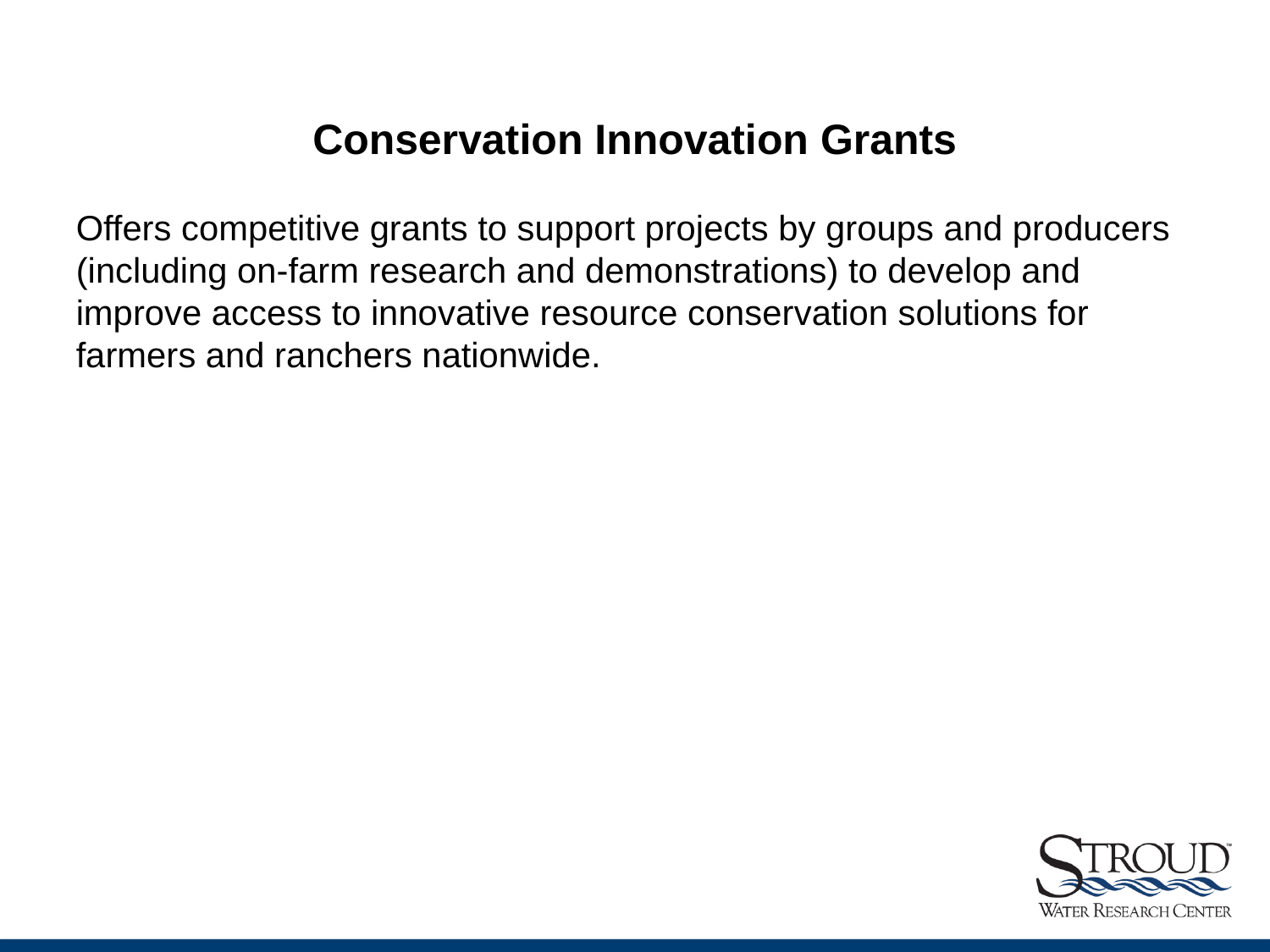

Conservation Innovation Grants

Offers competitive grants to support projects by groups and producers (including on-farm research and demonstrations) to develop and improve access to innovative resource conservation solutions for farmers and ranchers nationwide.
Photo: Marissa Morton